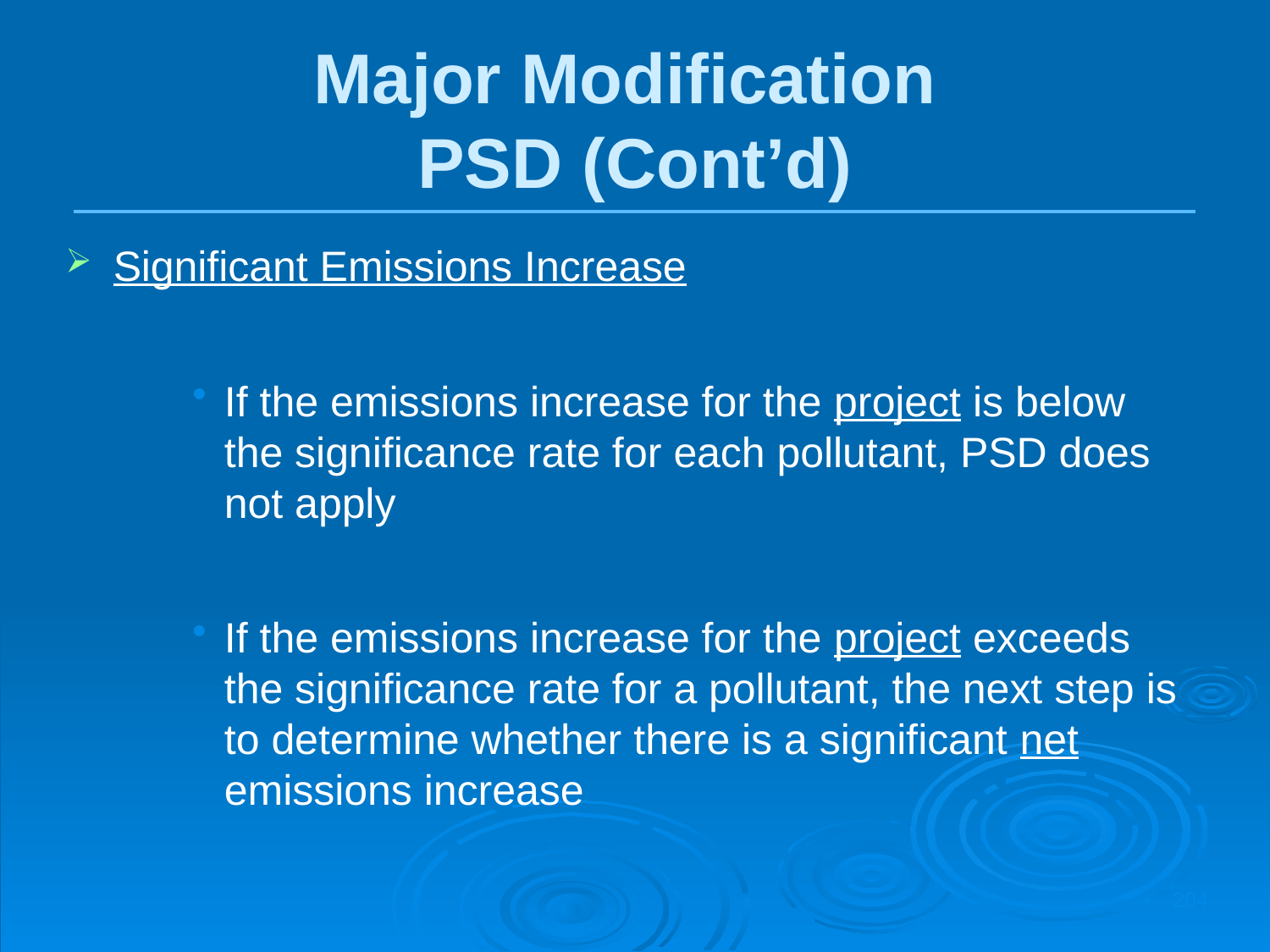

Major Modification
PSD (Cont’d)
Significant Emissions Increase

If the emissions increase for the project is below the significance rate for each pollutant, PSD does not apply

If the emissions increase for the project exceeds the significance rate for a pollutant, the next step is to determine whether there is a significant net emissions increase
204